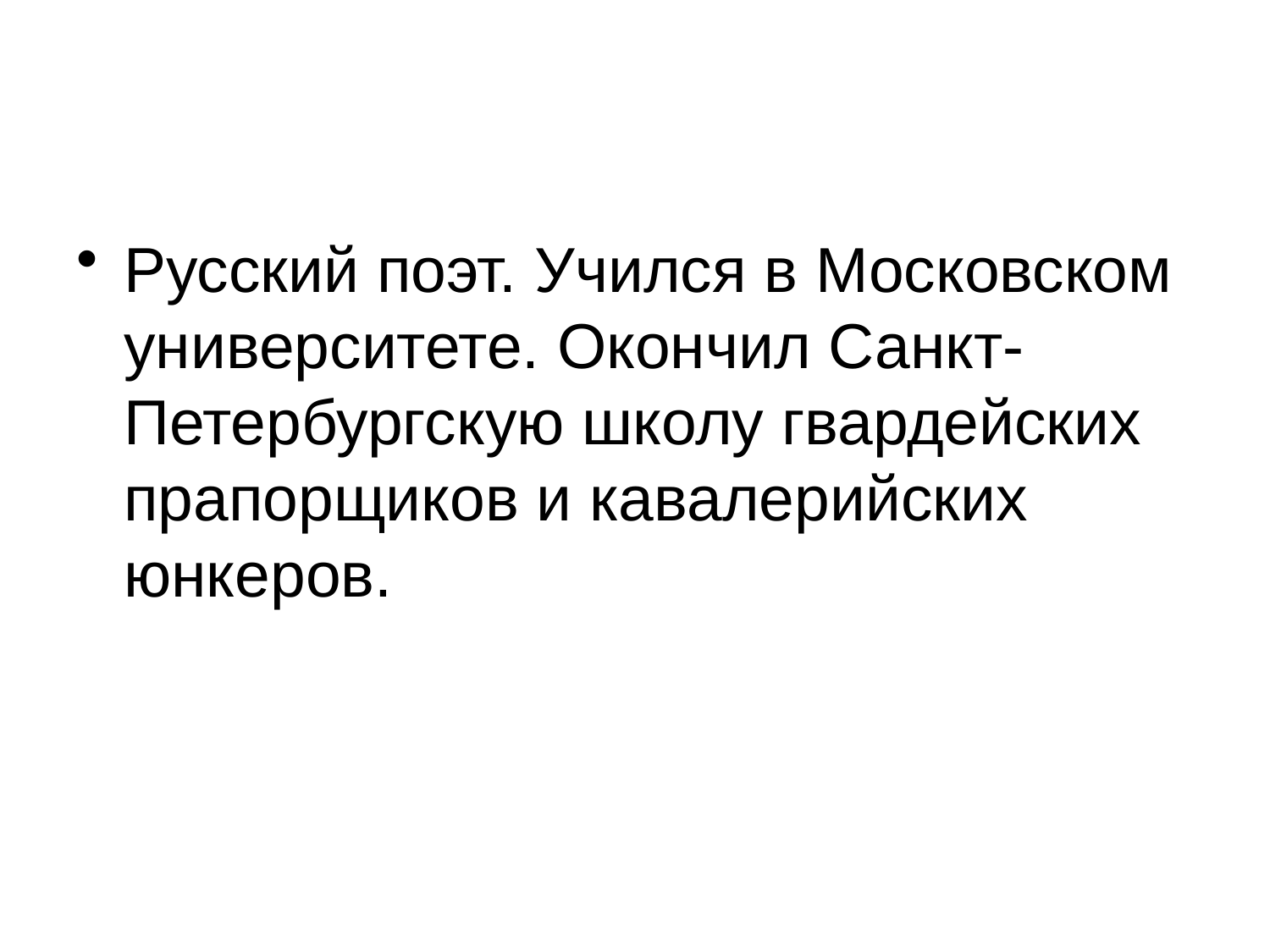

#
Русский поэт. Учился в Московском университете. Окончил Санкт-Петербургскую школу гвардейских прапорщиков и кавалерийских юнкеров.